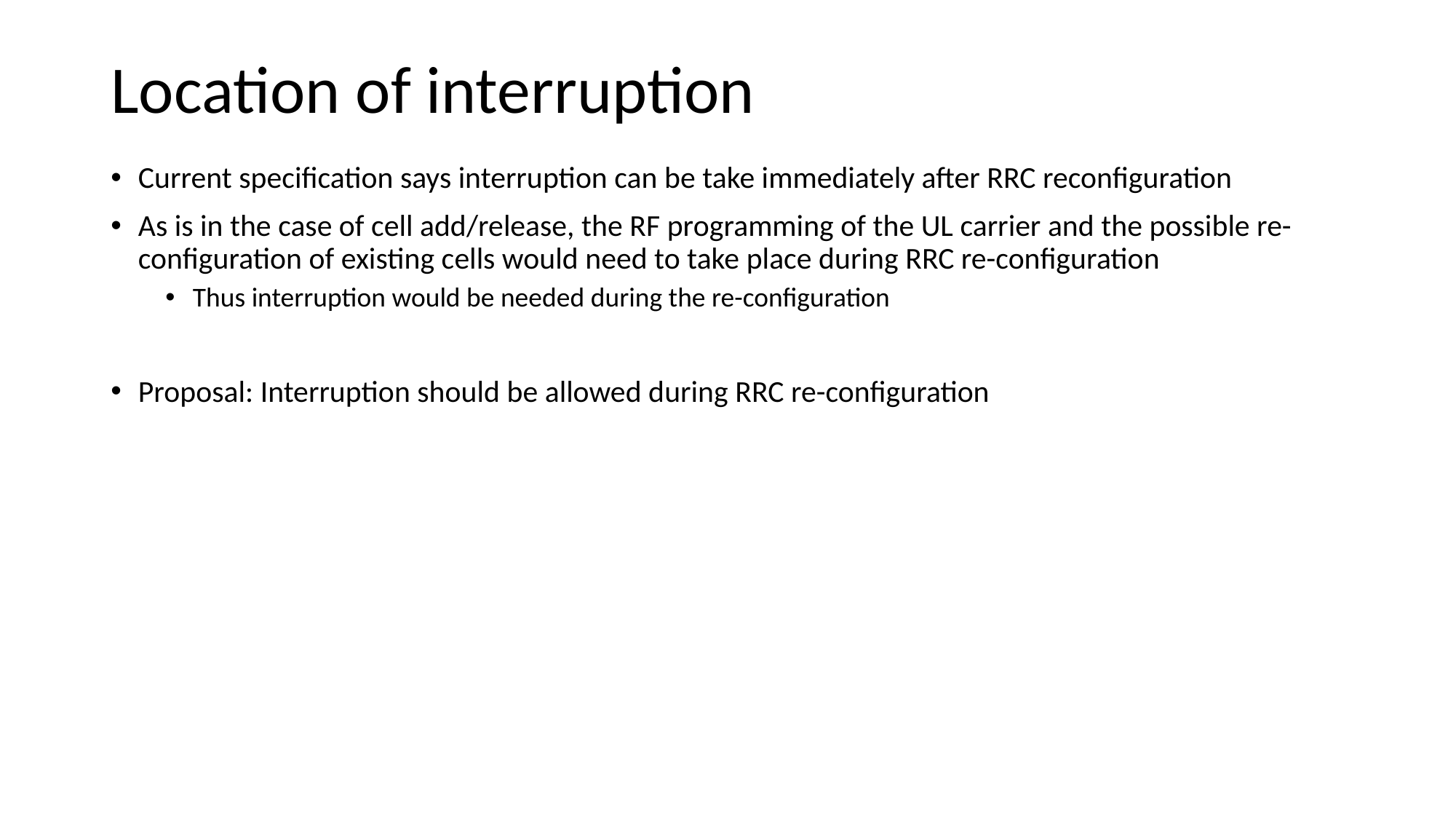

# Location of interruption
Current specification says interruption can be take immediately after RRC reconfiguration
As is in the case of cell add/release, the RF programming of the UL carrier and the possible re-configuration of existing cells would need to take place during RRC re-configuration
Thus interruption would be needed during the re-configuration

Proposal: Interruption should be allowed during RRC re-configuration